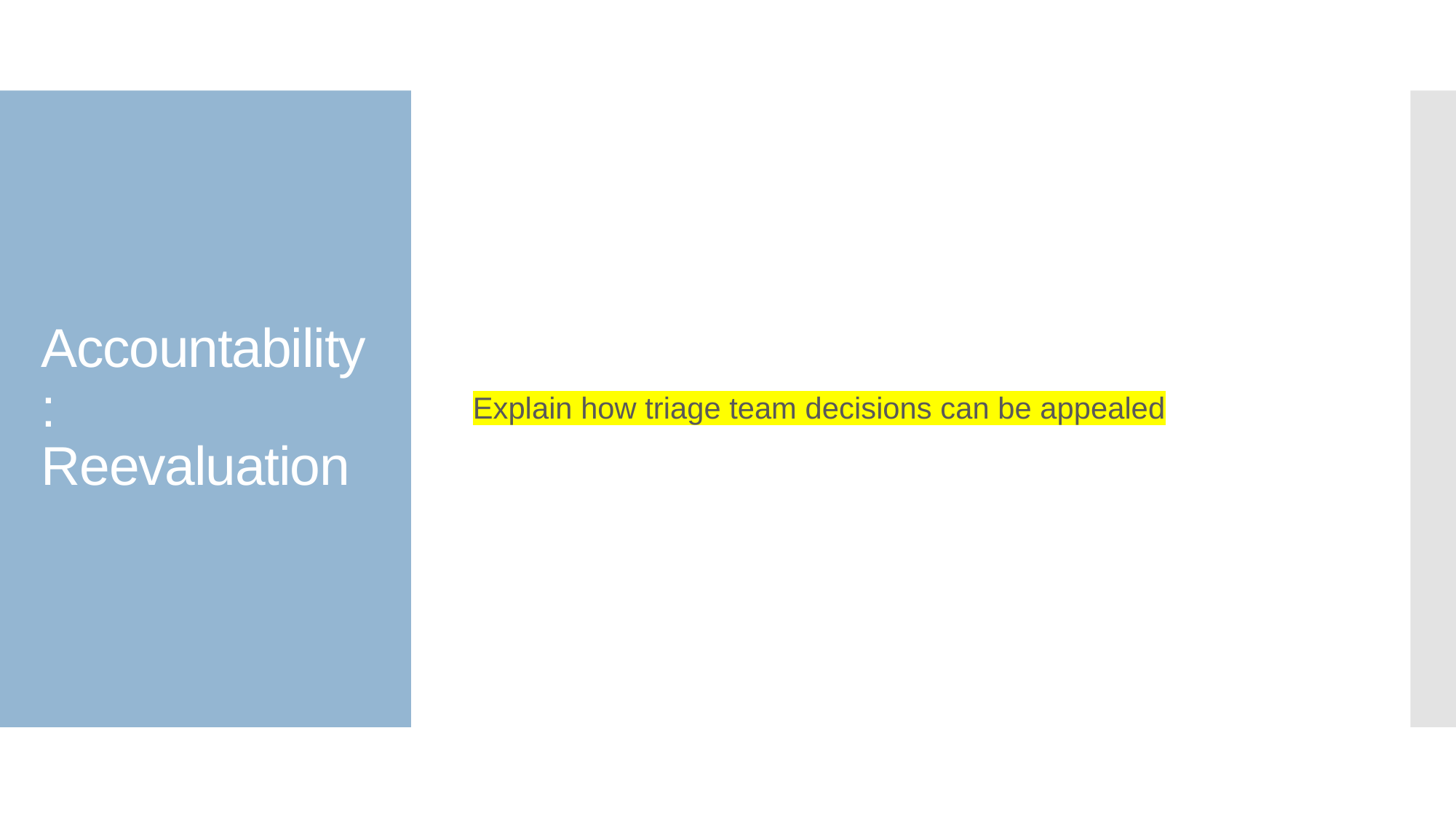

Explain how triage team decisions can be appealed
# Accountability: Reevaluation